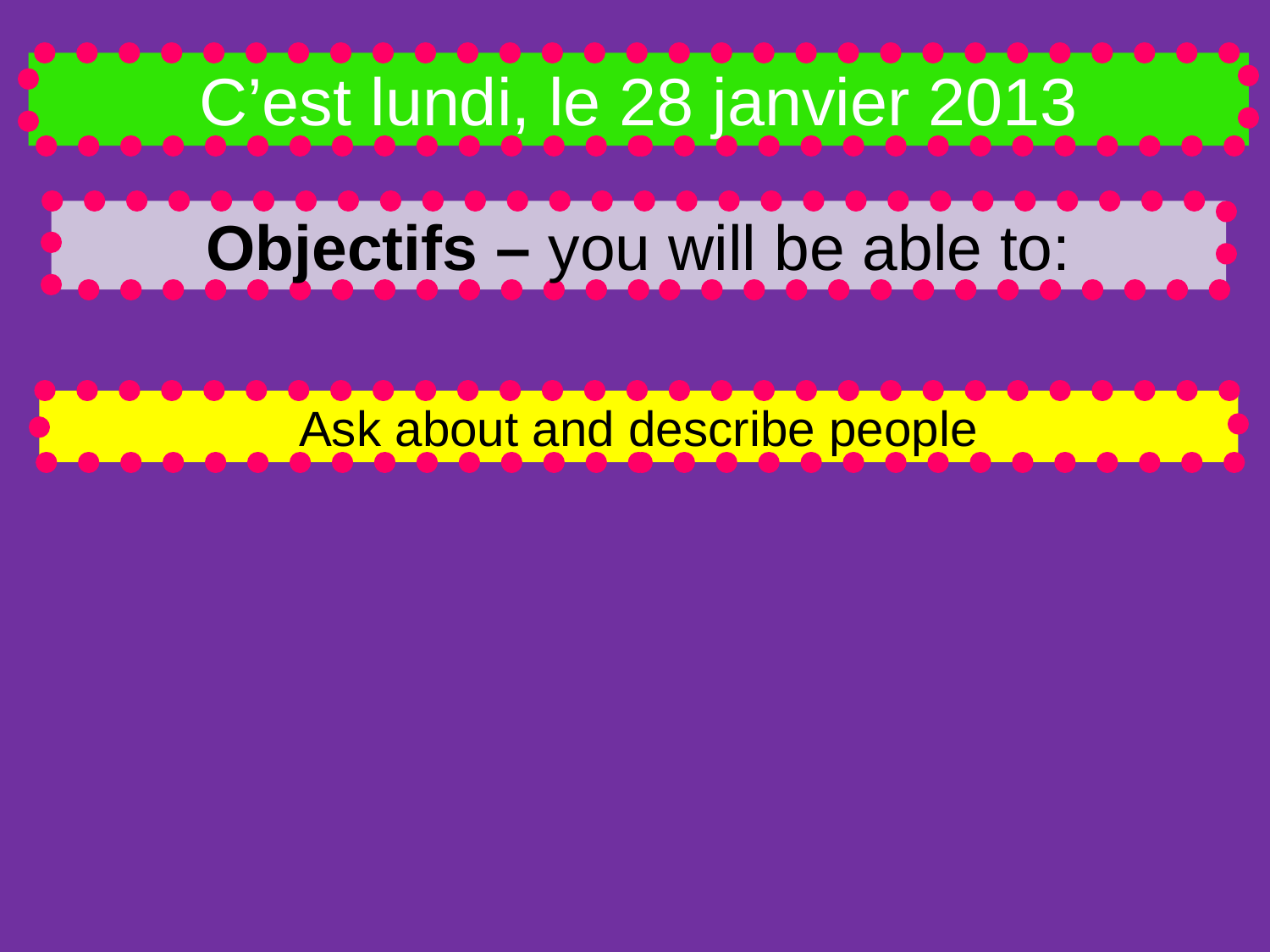

C’est lundi, le 28 janvier 2013
Objectifs – you will be able to:
Ask about and describe people